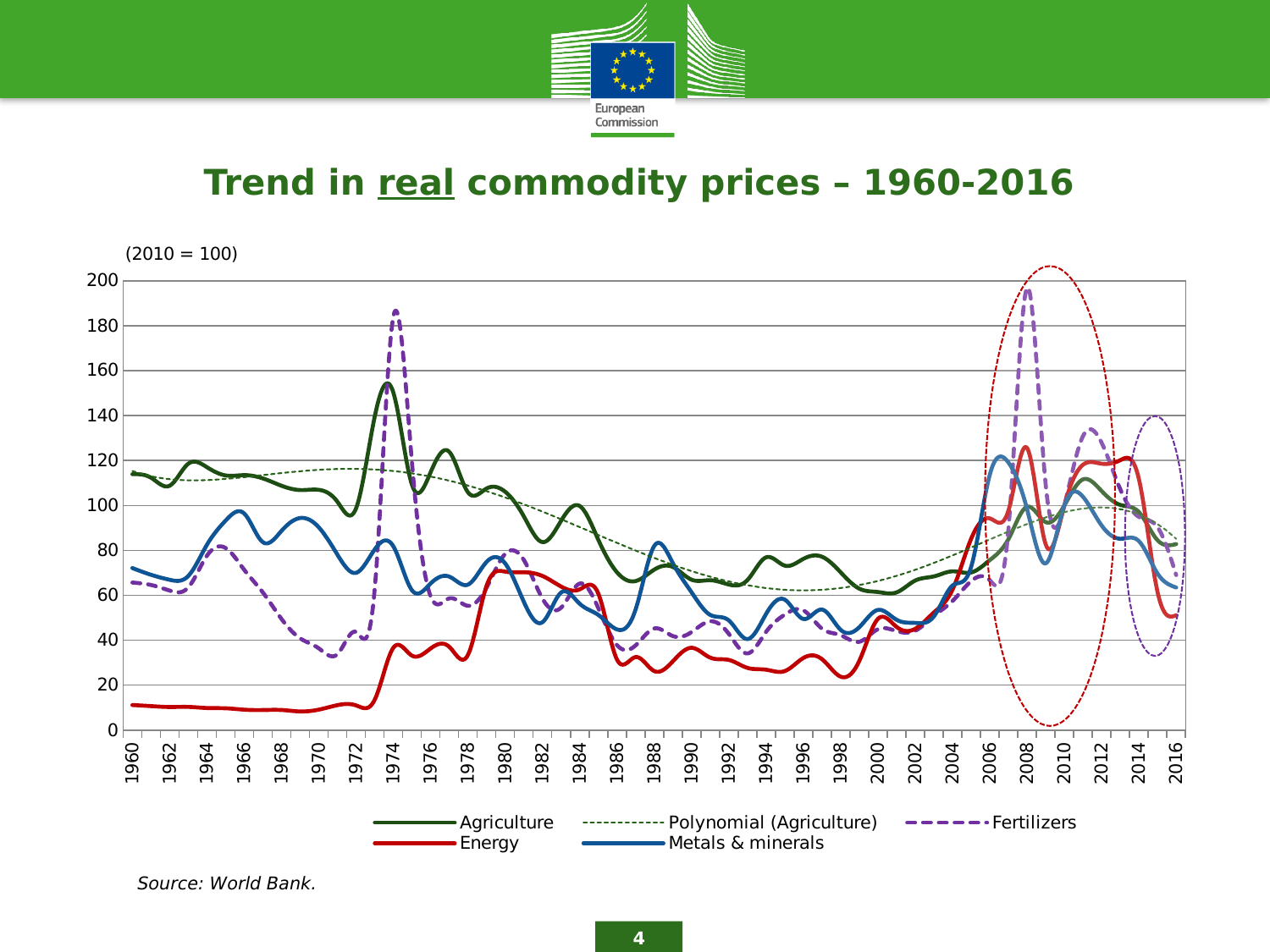

# Trend in real commodity prices – 1960-2016

### Chart

| Category | Agriculture | Fertilizers | Energy | Metals & minerals |
|---|---|---|---|---|
| 1960 | 113.914501088458 | 65.6662645502235 | 11.1501758147351 | 72.1108890282333 |
| 1961 | 112.343217601217 | 64.5884762958551 | 10.6754491073712 | 69.1197330974939 |
| 1962 | 108.799851467267 | 62.0859545835763 | 10.2765802129124 | 66.8982951779518 |
| 1963 | 118.589314698069 | 63.5352463478992 | 10.323463166163 | 68.615678984699 |
| 1964 | 117.018556650654 | 77.6167327781073 | 9.8258898648187 | 82.4995949419649 |
| 1965 | 113.365357649291 | 81.044125275859 | 9.70529957564249 | 93.2637087858763 |
| 1966 | 113.490164449297 | 71.3242664096141 | 9.08530831359365 | 96.3854484726383 |
| 1967 | 112.031535058376 | 61.2532040584314 | 8.93027221276426 | 83.6305963115607 |
| 1968 | 108.768447832408 | 49.4576994922112 | 8.94513503782774 | 88.6984763783434 |
| 1969 | 106.865069040696 | 40.8442891127328 | 8.30543090768965 | 94.4024559453912 |
| 1970 | 106.958637291018 | 36.3736054245221 | 9.10252135859862 | 90.2603488074157 |
| 1971 | 101.625718394946 | 33.8284738322564 | 11.0973105181316 | 78.0678782673243 |
| 1972 | 98.7421848909924 | 43.6620447651293 | 10.9838267647691 | 69.9995624977805 |
| 1973 | 139.519647895204 | 62.759632779242 | 13.5139830629052 | 80.4220206283934 |
| 1974 | 150.2460476258 | 184.127132622107 | 36.671052788076 | 81.7799624760989 |
| 1975 | 109.164187278203 | 118.881886493522 | 33.1301790857769 | 62.2238359291022 |
| 1976 | 114.79022072081 | 59.5118741600172 | 36.3223378748089 | 65.2479308668924 |
| 1977 | 123.863101887911 | 58.6235798051169 | 37.048427942247 | 68.2990515234208 |
| 1978 | 105.883122819157 | 55.3333382927598 | 33.4349882259371 | 64.7502814420349 |
| 1979 | 107.544343345691 | 63.4030471656147 | 64.1951156093272 | 74.8491910997011 |
| 1980 | 106.093752341313 | 78.4486009606996 | 70.5146646635193 | 74.1590905883775 |
| 1981 | 95.146150401375 | 75.7072962887421 | 70.2632360379192 | 57.0850222010568 |
| 1982 | 83.6751822518973 | 58.5060345534249 | 68.5885391773271 | 48.0331465230975 |
| 1983 | 93.1960878738512 | 54.5116010365933 | 63.8839389956889 | 61.2257723250503 |
| 1984 | 99.7380729236819 | 65.2115803875463 | 62.6577133553433 | 56.211182200326 |
| 1985 | 84.6328952047112 | 54.2094311241352 | 60.6635134031488 | 51.2229943954461 |
| 1986 | 70.2045177738442 | 37.8112639690186 | 31.3444335336164 | 44.7984492266589 |
| 1987 | 66.3415949255357 | 37.7134694641359 | 32.5068690048911 | 53.7354245211434 |
| 1988 | 71.4159663455046 | 45.2386537435243 | 26.2641314288793 | 81.9800541038398 |
| 1989 | 72.5862819410162 | 41.8490345792769 | 30.6458467647044 | 74.2430475485278 |
| 1990 | 66.9470029541539 | 43.6244945485616 | 36.6239437403725 | 61.3232739552216 |
| 1991 | 66.6989213956678 | 48.4257934445542 | 32.258220056387 | 51.2736113909828 |
| 1992 | 64.7909294645587 | 42.8211260754542 | 31.2263954850626 | 48.7983340724295 |
| 1993 | 66.8032630306033 | 34.1337616345918 | 27.6784389235242 | 40.5222208420273 |
| 1994 | 76.8950571347758 | 43.7345412475327 | 26.8876008101473 | 51.7291098624244 |
| 1995 | 73.2048915741719 | 51.4025168900742 | 26.2619247857214 | 58.0464879987228 |
| 1996 | 76.2058888266824 | 53.2977919427834 | 32.096553512291 | 49.4469538482567 |
| 1997 | 77.1416743425398 | 45.1254038531208 | 31.5377177966737 | 53.6342339280063 |
| 1998 | 70.2073849792505 | 42.2337405713641 | 23.7813580797489 | 44.6304598100398 |
| 1999 | 62.9488099026305 | 39.3174063076597 | 30.8212703923595 | 45.8158195730256 |
| 2000 | 61.451530483067 | 44.903545963134 | 49.5168060953673 | 53.4850094885766 |
| 2001 | 61.2936304170448 | 44.0606909253163 | 45.9233498690984 | 49.087844120615 |
| 2002 | 66.5591022672398 | 44.2311026433685 | 45.0916039229705 | 47.7042645274771 |
| 2003 | 68.3988923080585 | 50.8052037511496 | 52.3477995984593 | 50.619014948208 |
| 2004 | 70.6645136927243 | 57.4575157891616 | 62.4991895334044 | 64.3298176282919 |
| 2005 | 70.1688072614144 | 66.3129020874002 | 85.1801807300176 | 72.6491341312344 |
| 2006 | 75.6537602350067 | 66.7449146030988 | 94.232870316464 | 113.695423664482 |
| 2007 | 85.0052814803572 | 89.5148972287608 | 97.726409182701 | 119.102044432995 |
| 2008 | 99.4158498603629 | 196.84533832432 | 125.564825304621 | 98.3393663629594 |
| 2009 | 92.5874828225441 | 109.127846184658 | 82.6628710784989 | 74.1998680688541 |
| 2010 | 100.0 | 100.0 | 100.0 | 100.0 |
| 2011 | 111.593105876508 | 130.885428181718 | 118.125026612246 | 103.853383333541 |
| 2012 | 106.41294154098 | 127.889612631264 | 118.569490865983 | 91.0778776857643 |
| 2013 | 100.248529872809 | 107.204641449906 | 120.138455708491 | 85.1852721603156 |
| 2014 | 97.0234584947742 | 94.8856677172181 | 111.733514644148 | 84.1056780144617 |
| 2015 | 84.5143545384451 | 90.3113104698006 | 61.434915522788 | 69.6606070995332 |
| 2016 | 82.7662436551914 | 68.9955222271663 | 51.1027691222256 | 63.4494730234364 |

Source: World Bank.
4